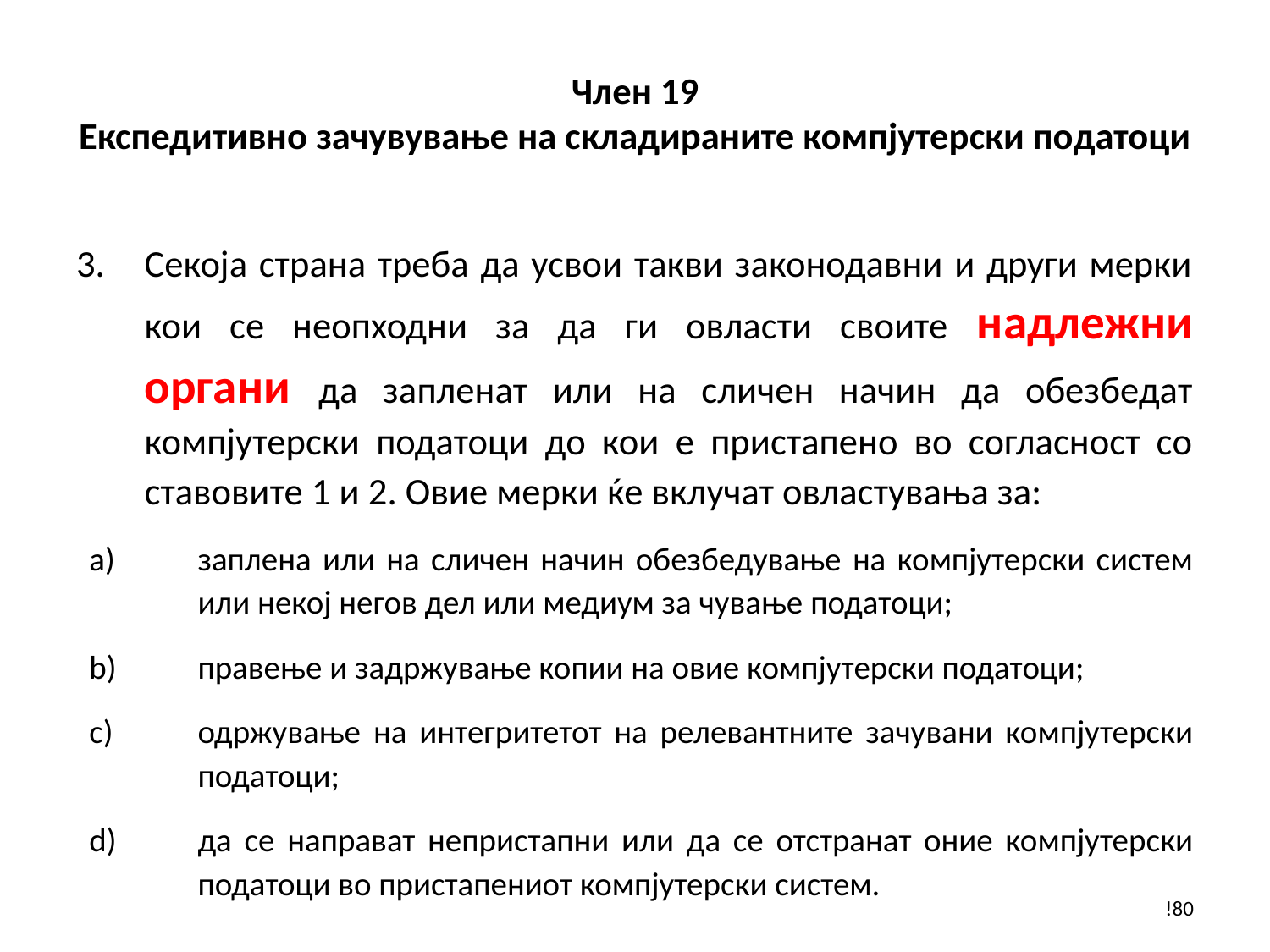

# Член 19 Експедитивно зачувување на складираните компјутерски податоци
Секоја страна треба да усвои такви законодавни и други мерки кои се неопходни за да ги овласти своите надлежни органи да запленат или на сличен начин да обезбедат компјутерски податоци до кои е пристапено во согласност со ставовите 1 и 2. Овие мерки ќе вклучат овластувања за:
заплена или на сличен начин обезбедување на компјутерски систем или некој негов дел или медиум за чување податоци;
правење и задржување копии на овие компјутерски податоци;
одржување на интегритетот на релевантните зачувани компјутерски податоци;
да се направат непристапни или да се отстранат оние компјутерски податоци во пристапениот компјутерски систем.

!80